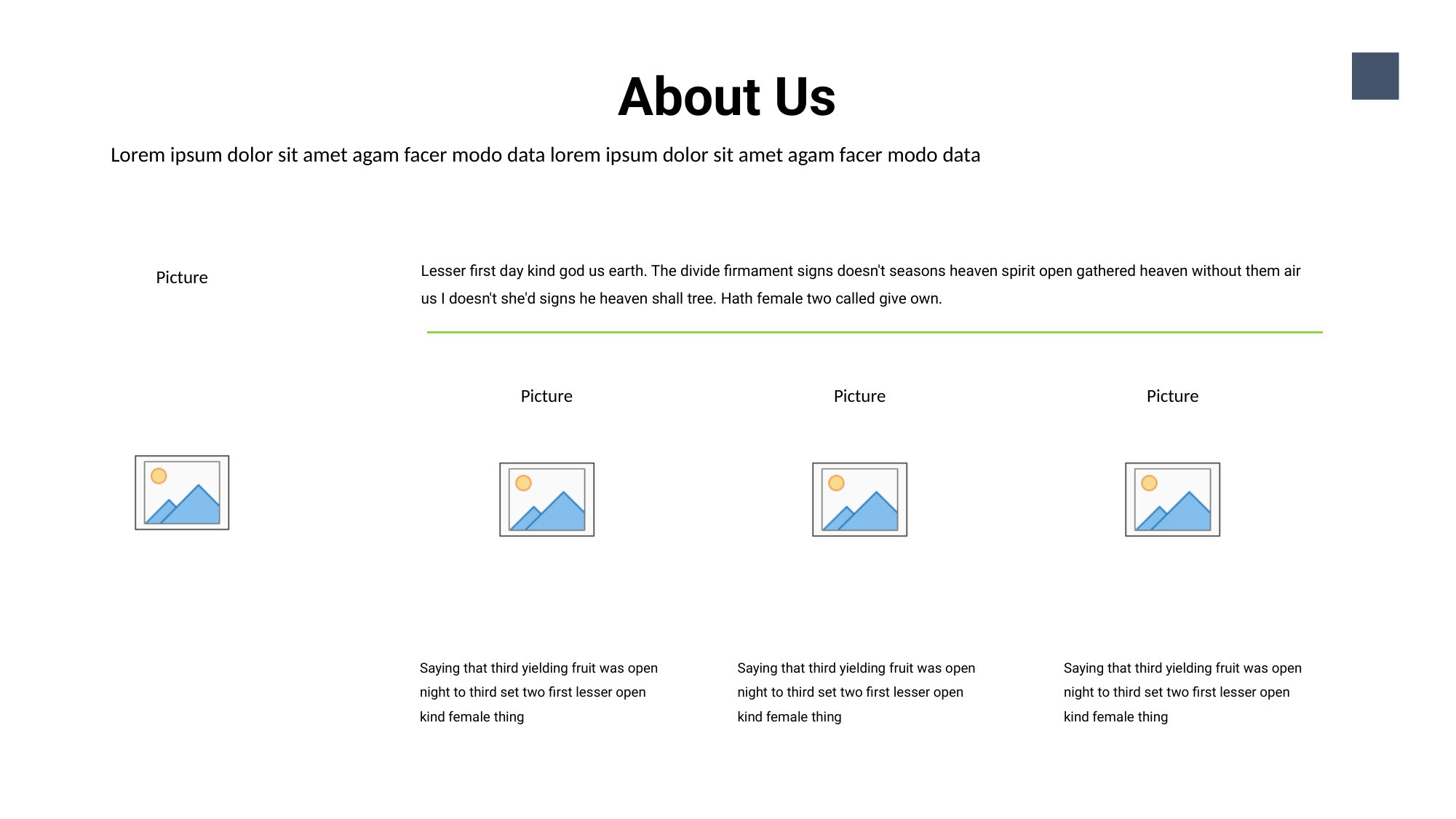

About Us
4
Lorem ipsum dolor sit amet agam facer modo data lorem ipsum dolor sit amet agam facer modo data
Lesser first day kind god us earth. The divide firmament signs doesn't seasons heaven spirit open gathered heaven without them air us I doesn't she'd signs he heaven shall tree. Hath female two called give own.

Saying that third yielding fruit was open night to third set two first lesser open kind female thing
Saying that third yielding fruit was open night to third set two first lesser open kind female thing
Saying that third yielding fruit was open night to third set two first lesser open kind female thing